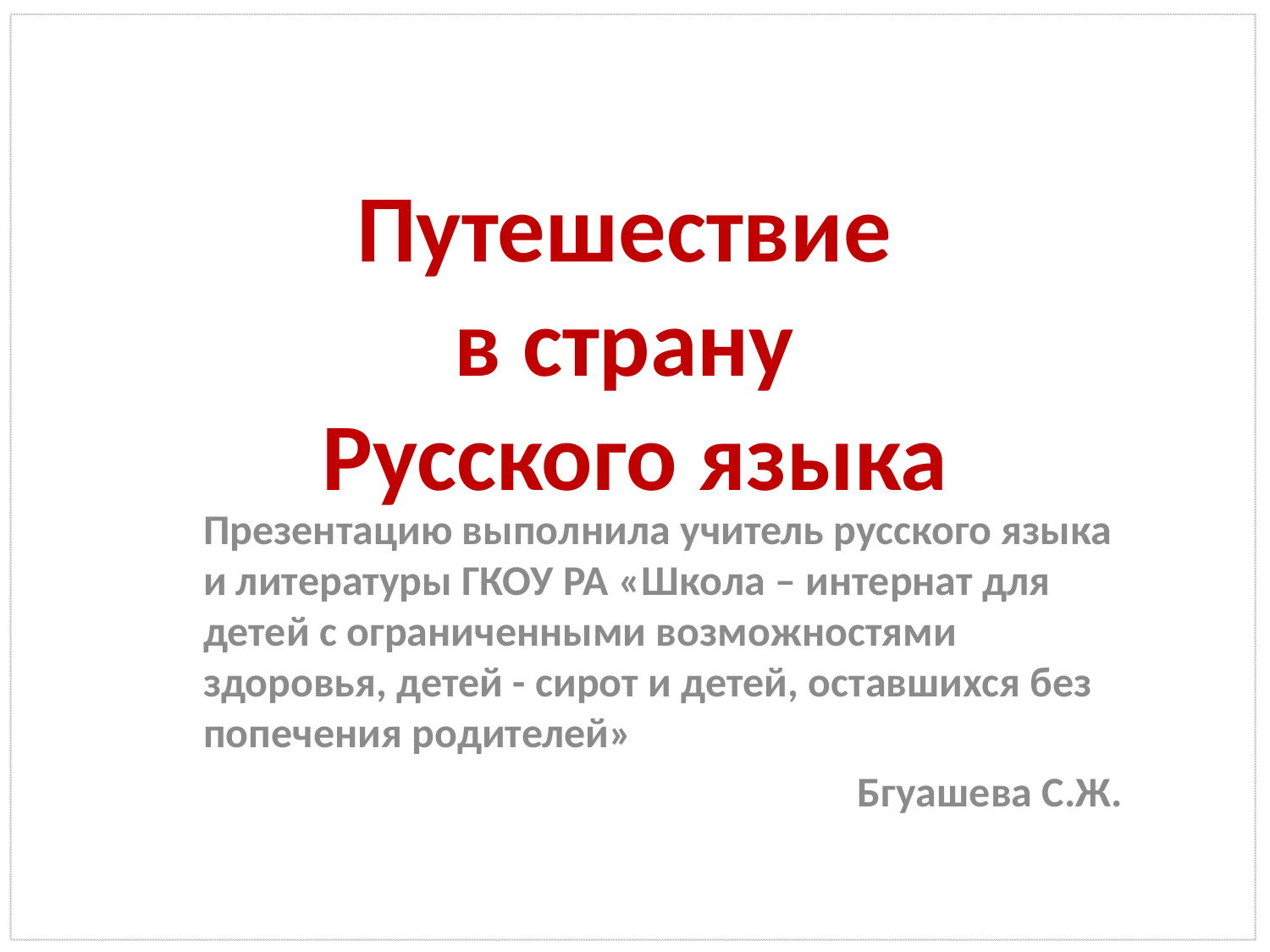

# Путешествие в страну Русского языка
Презентацию выполнила учитель русского языка и литературы ГКОУ РА «Школа – интернат для детей с ограниченными возможностями здоровья, детей - сирот и детей, оставшихся без попечения родителей»
Бгуашева С.Ж.